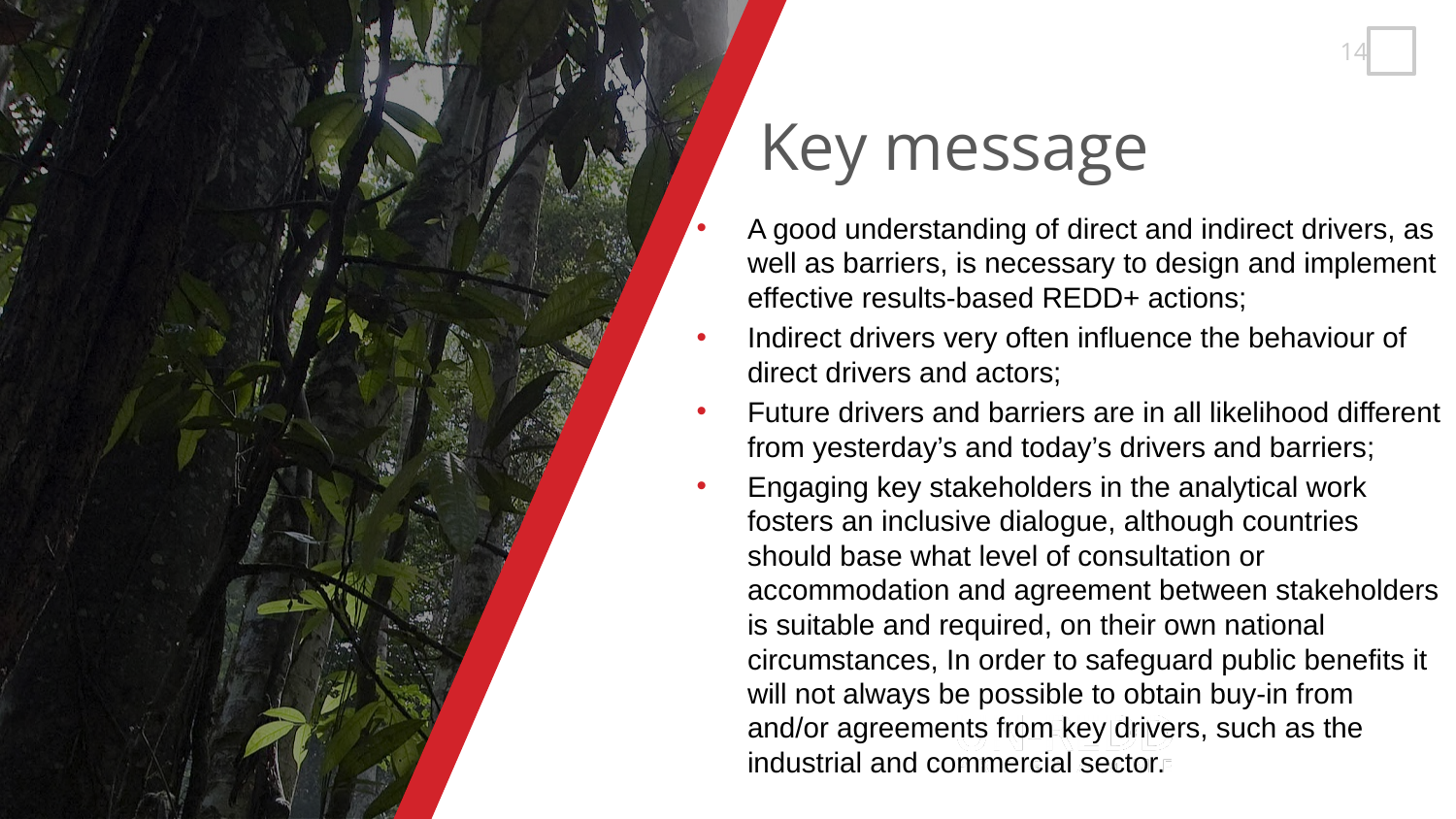

A good understanding of direct and indirect drivers, as well as barriers, is necessary to design and implement effective results-based REDD+ actions;
Indirect drivers very often influence the behaviour of direct drivers and actors;
Future drivers and barriers are in all likelihood different from yesterday’s and today’s drivers and barriers;
Engaging key stakeholders in the analytical work fosters an inclusive dialogue, although countries should base what level of consultation or accommodation and agreement between stakeholders is suitable and required, on their own national circumstances, In order to safeguard public benefits it will not always be possible to obtain buy-in from and/or agreements from key drivers, such as the industrial and commercial sector.